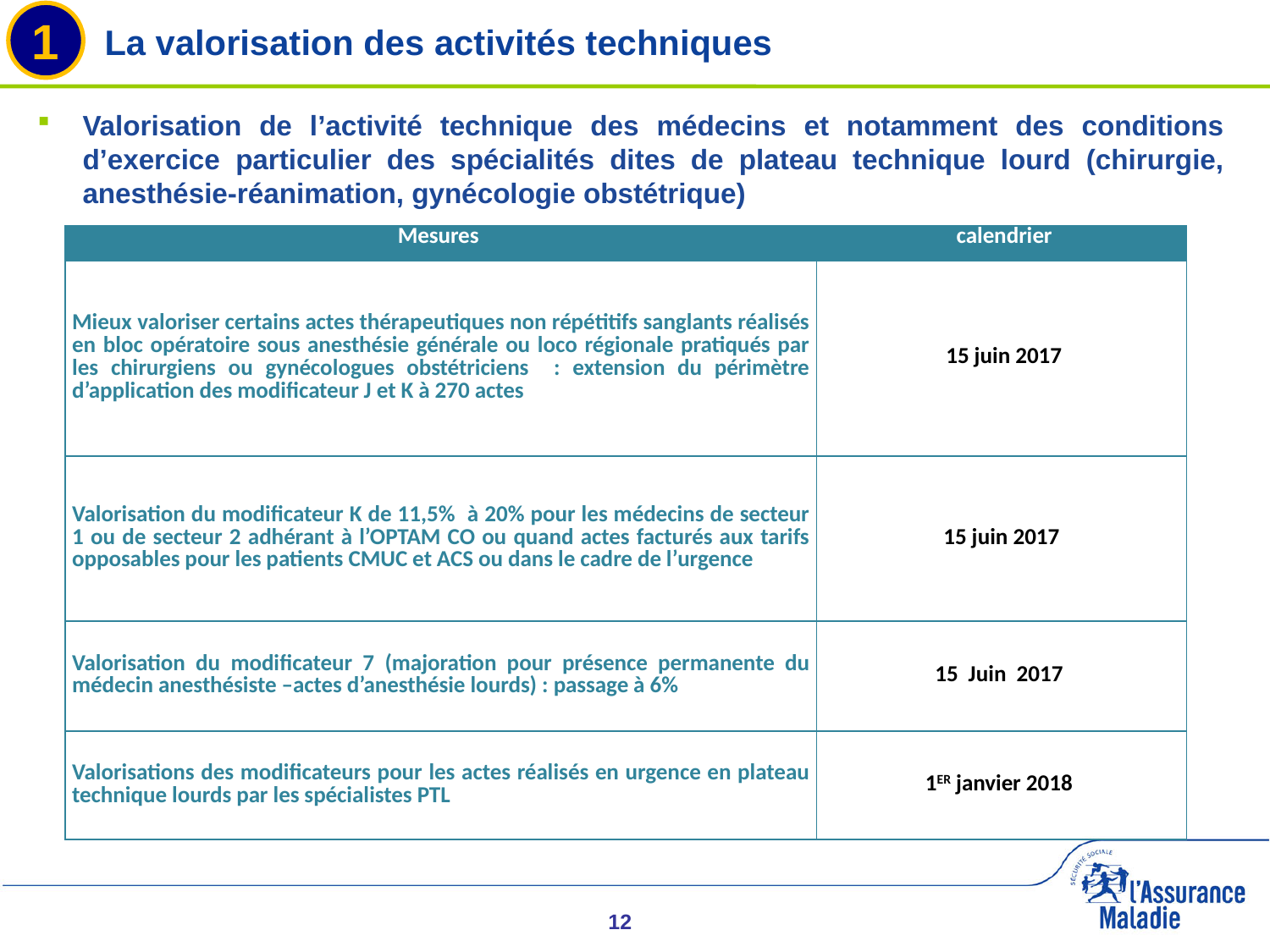

1
# La valorisation des activités techniques

Valorisation de l’activité technique des médecins et notamment des conditions d’exercice particulier des spécialités dites de plateau technique lourd (chirurgie, anesthésie-réanimation, gynécologie obstétrique)

| Mesures | calendrier |
| --- | --- |
| Mieux valoriser certains actes thérapeutiques non répétitifs sanglants réalisés en bloc opératoire sous anesthésie générale ou loco régionale pratiqués par les chirurgiens ou gynécologues obstétriciens : extension du périmètre d’application des modificateur J et K à 270 actes | 15 juin 2017 |
| Valorisation du modificateur K de 11,5% à 20% pour les médecins de secteur 1 ou de secteur 2 adhérant à l’OPTAM CO ou quand actes facturés aux tarifs opposables pour les patients CMUC et ACS ou dans le cadre de l’urgence | 15 juin 2017 |
| Valorisation du modificateur 7 (majoration pour présence permanente du médecin anesthésiste –actes d’anesthésie lourds) : passage à 6% | 15 Juin 2017 |
| Valorisations des modificateurs pour les actes réalisés en urgence en plateau technique lourds par les spécialistes PTL | 1ER janvier 2018 |
12